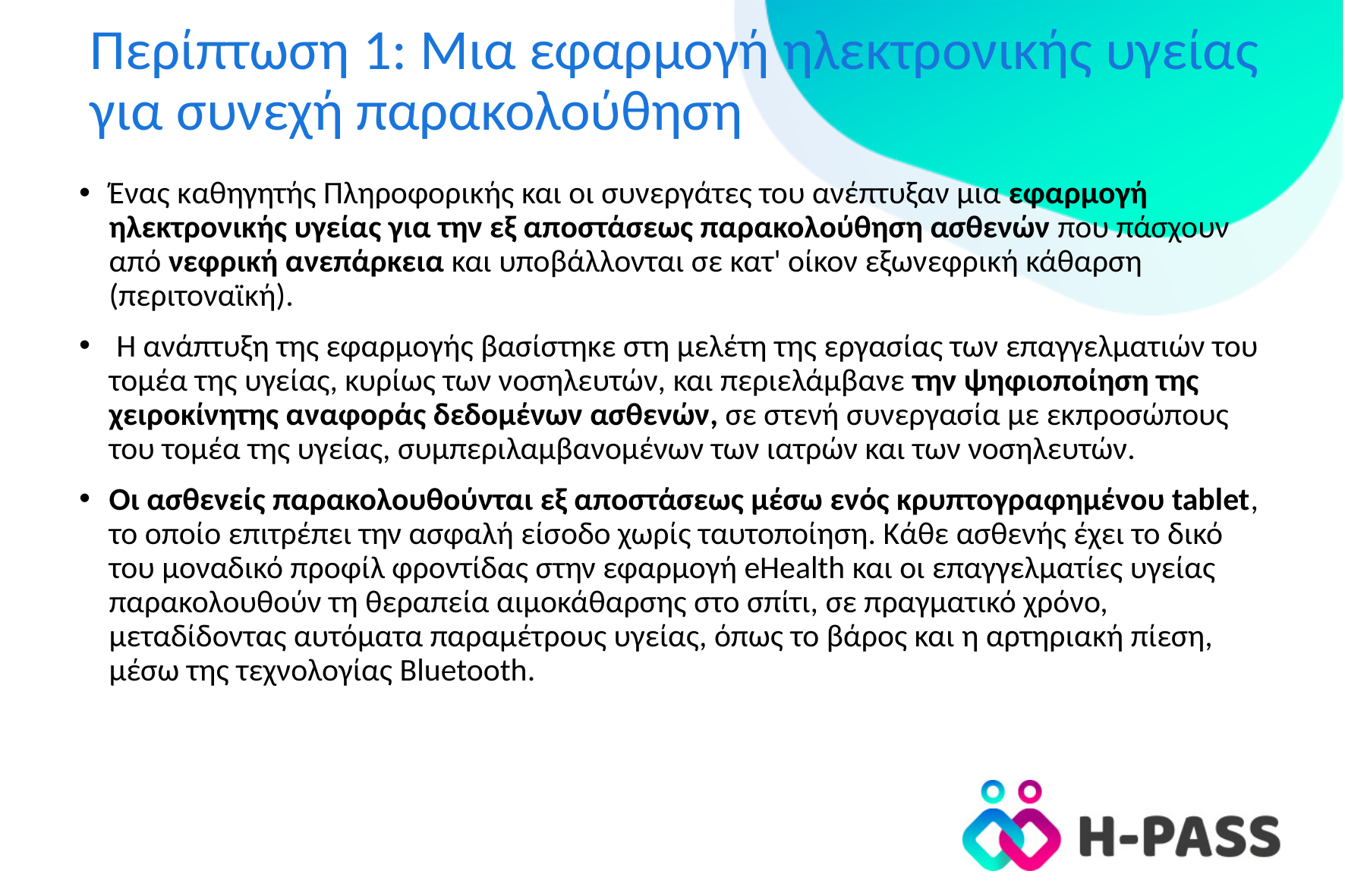

# Περίπτωση 1: Μια εφαρμογή ηλεκτρονικής υγείας για συνεχή παρακολούθηση
Ένας καθηγητής Πληροφορικής και οι συνεργάτες του ανέπτυξαν μια εφαρμογή ηλεκτρονικής υγείας για την εξ αποστάσεως παρακολούθηση ασθενών που πάσχουν από νεφρική ανεπάρκεια και υποβάλλονται σε κατ' οίκον εξωνεφρική κάθαρση (περιτοναϊκή).
 Η ανάπτυξη της εφαρμογής βασίστηκε στη μελέτη της εργασίας των επαγγελματιών του τομέα της υγείας, κυρίως των νοσηλευτών, και περιελάμβανε την ψηφιοποίηση της χειροκίνητης αναφοράς δεδομένων ασθενών, σε στενή συνεργασία με εκπροσώπους του τομέα της υγείας, συμπεριλαμβανομένων των ιατρών και των νοσηλευτών.
Οι ασθενείς παρακολουθούνται εξ αποστάσεως μέσω ενός κρυπτογραφημένου tablet, το οποίο επιτρέπει την ασφαλή είσοδο χωρίς ταυτοποίηση. Κάθε ασθενής έχει το δικό του μοναδικό προφίλ φροντίδας στην εφαρμογή eHealth και οι επαγγελματίες υγείας παρακολουθούν τη θεραπεία αιμοκάθαρσης στο σπίτι, σε πραγματικό χρόνο, μεταδίδοντας αυτόματα παραμέτρους υγείας, όπως το βάρος και η αρτηριακή πίεση, μέσω της τεχνολογίας Bluetooth.